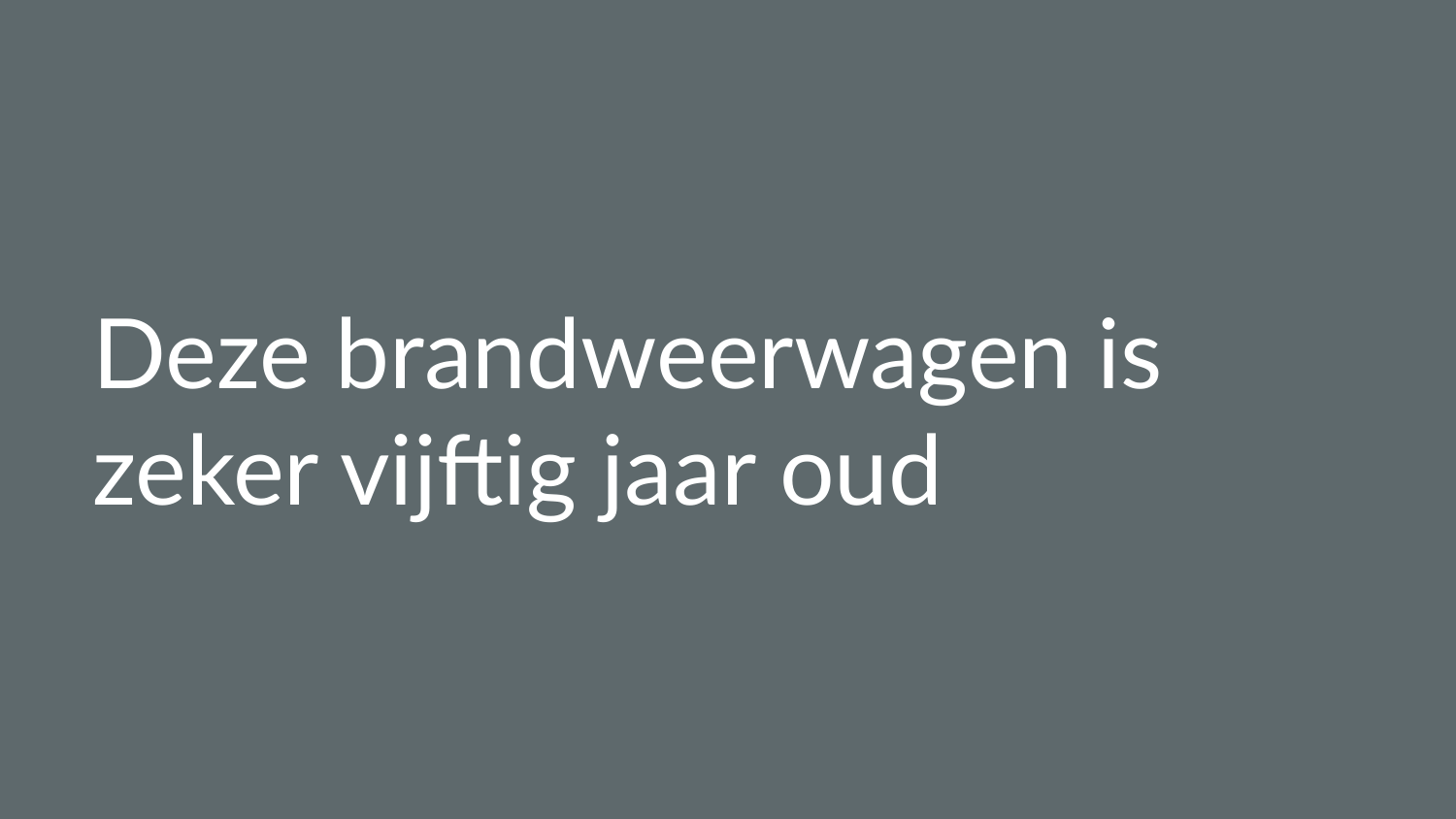

# Deze brandweerwagen is zeker vijftig jaar oud